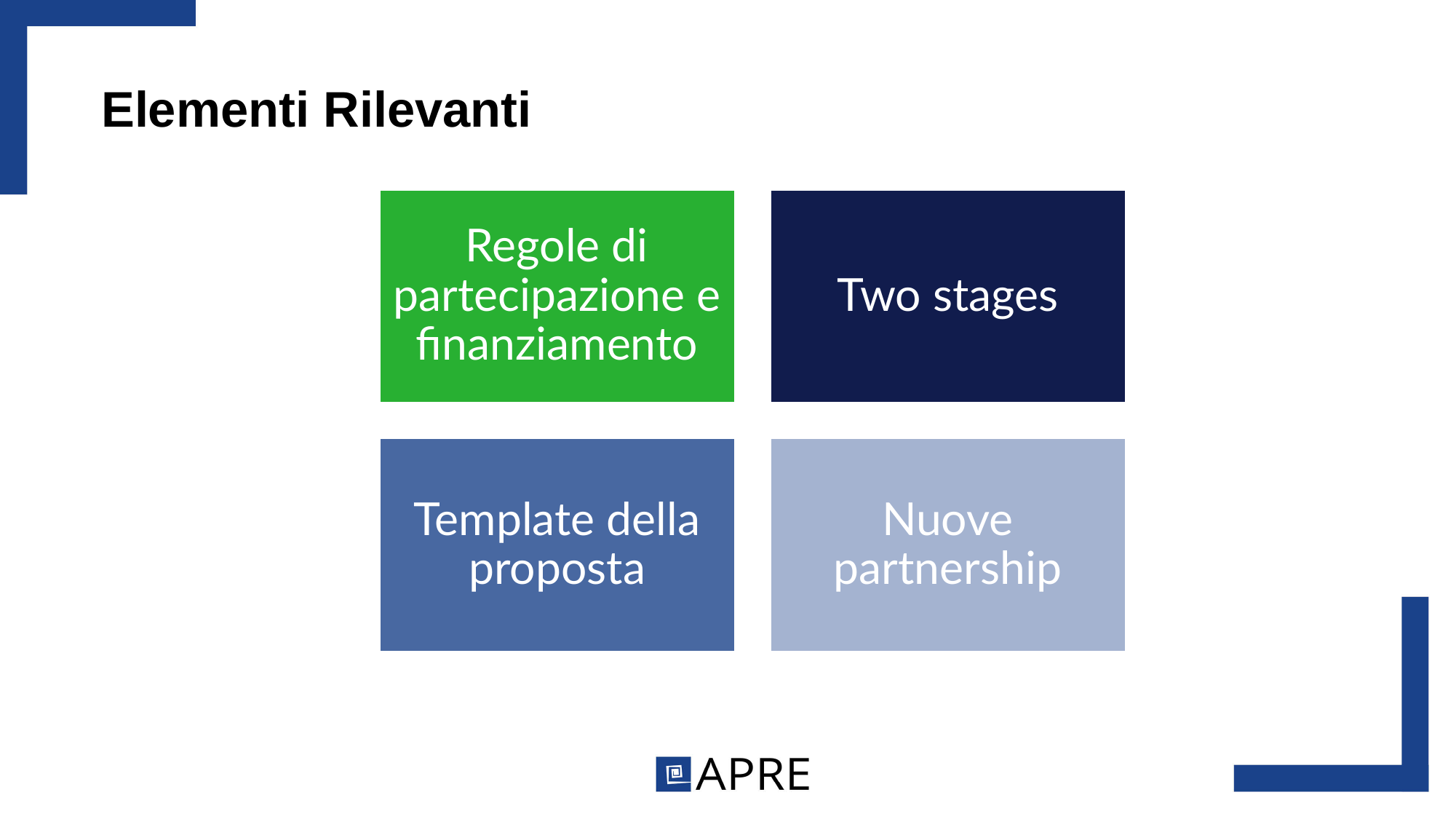

# Elementi Rilevanti
Regole di partecipazione e finanziamento
Two stages
Template della proposta
Nuove partnership